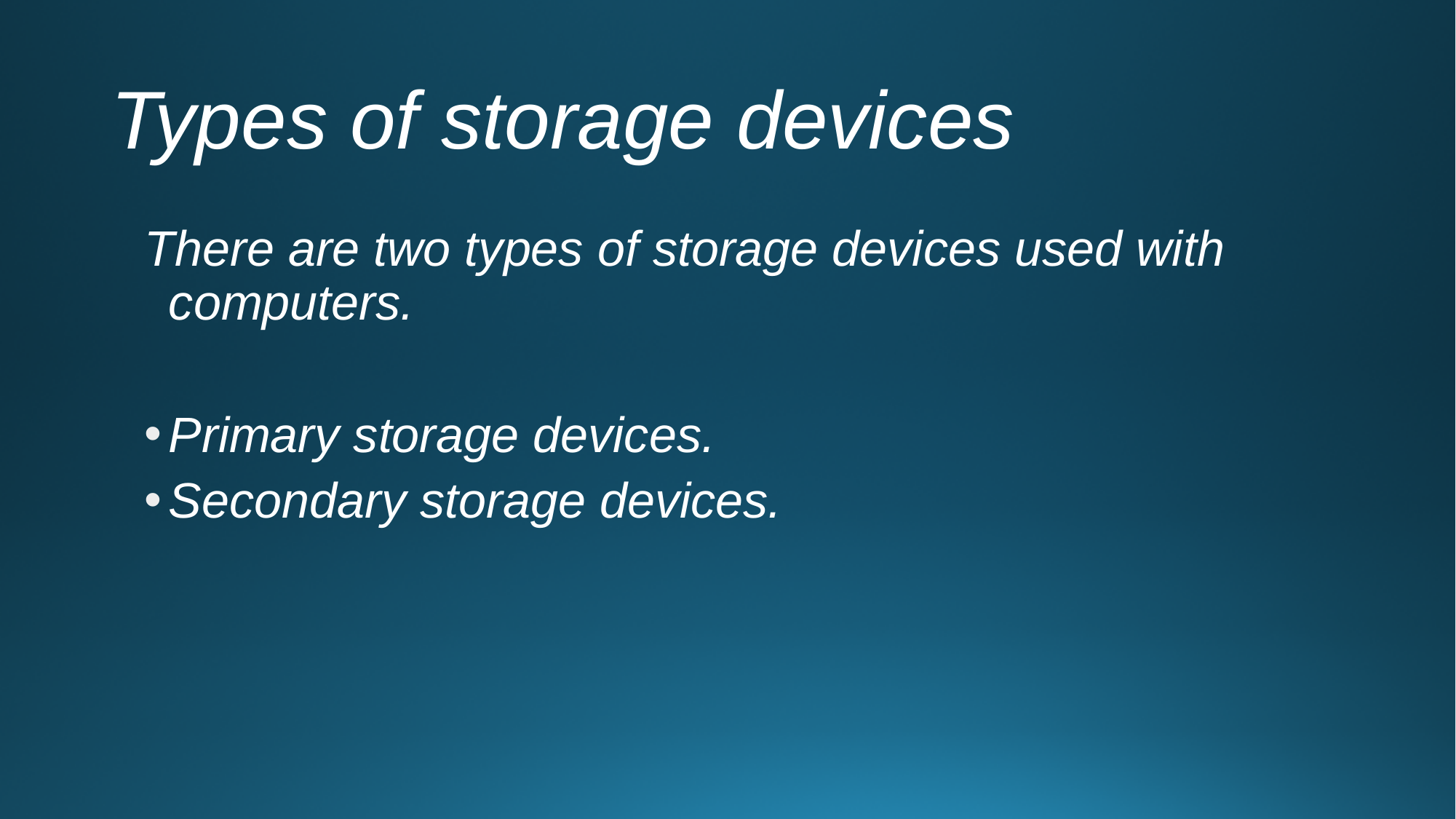

# Types of storage devices
There are two types of storage devices used with computers.

Primary storage devices.
Secondary storage devices.